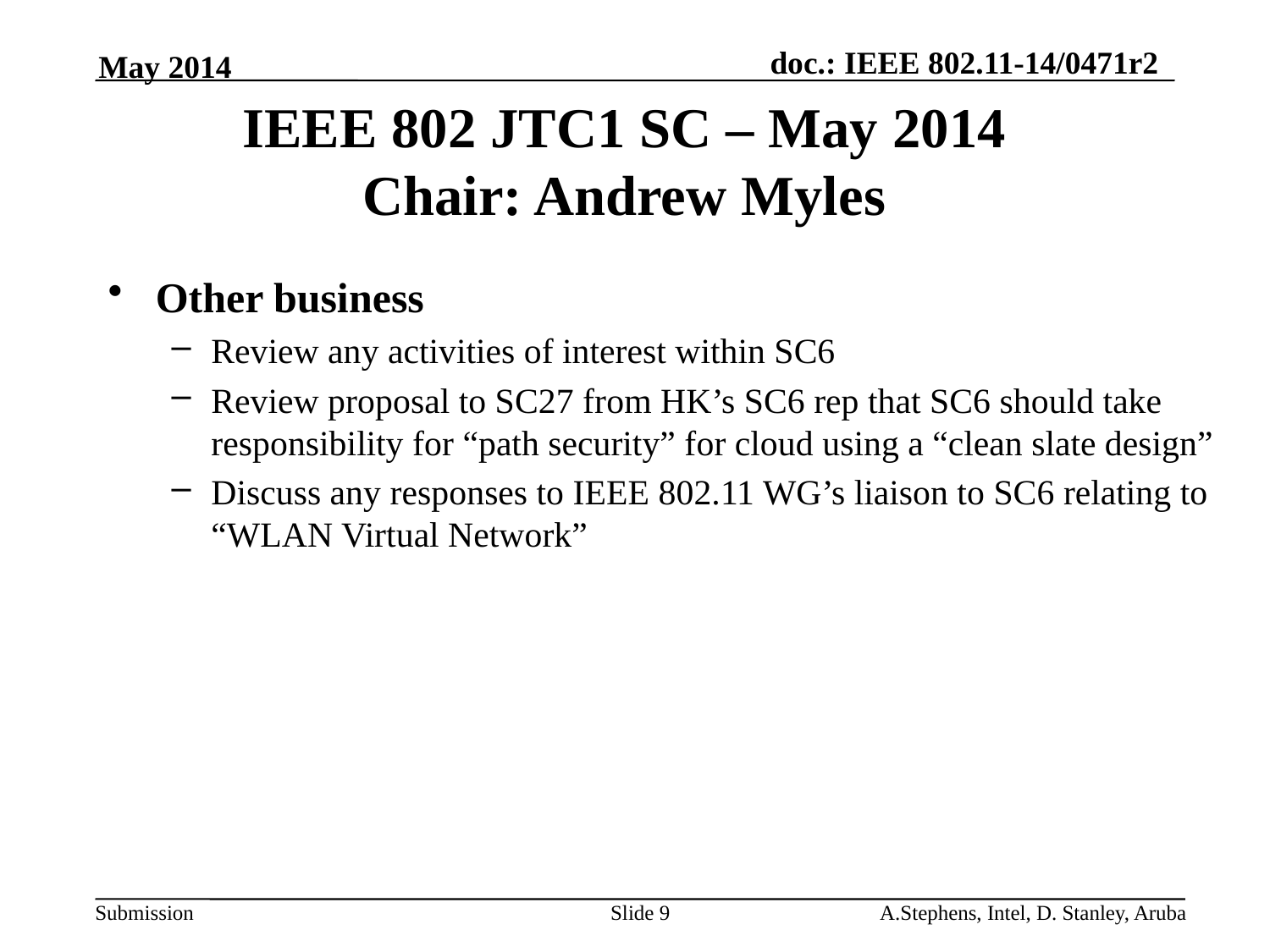

May 2014
IEEE 802 JTC1 SC – May 2014
Chair: Andrew Myles
Other business
Review any activities of interest within SC6
Review proposal to SC27 from HK’s SC6 rep that SC6 should take responsibility for “path security” for cloud using a “clean slate design”
Discuss any responses to IEEE 802.11 WG’s liaison to SC6 relating to “WLAN Virtual Network”
Slide 9
A.Stephens, Intel, D. Stanley, Aruba